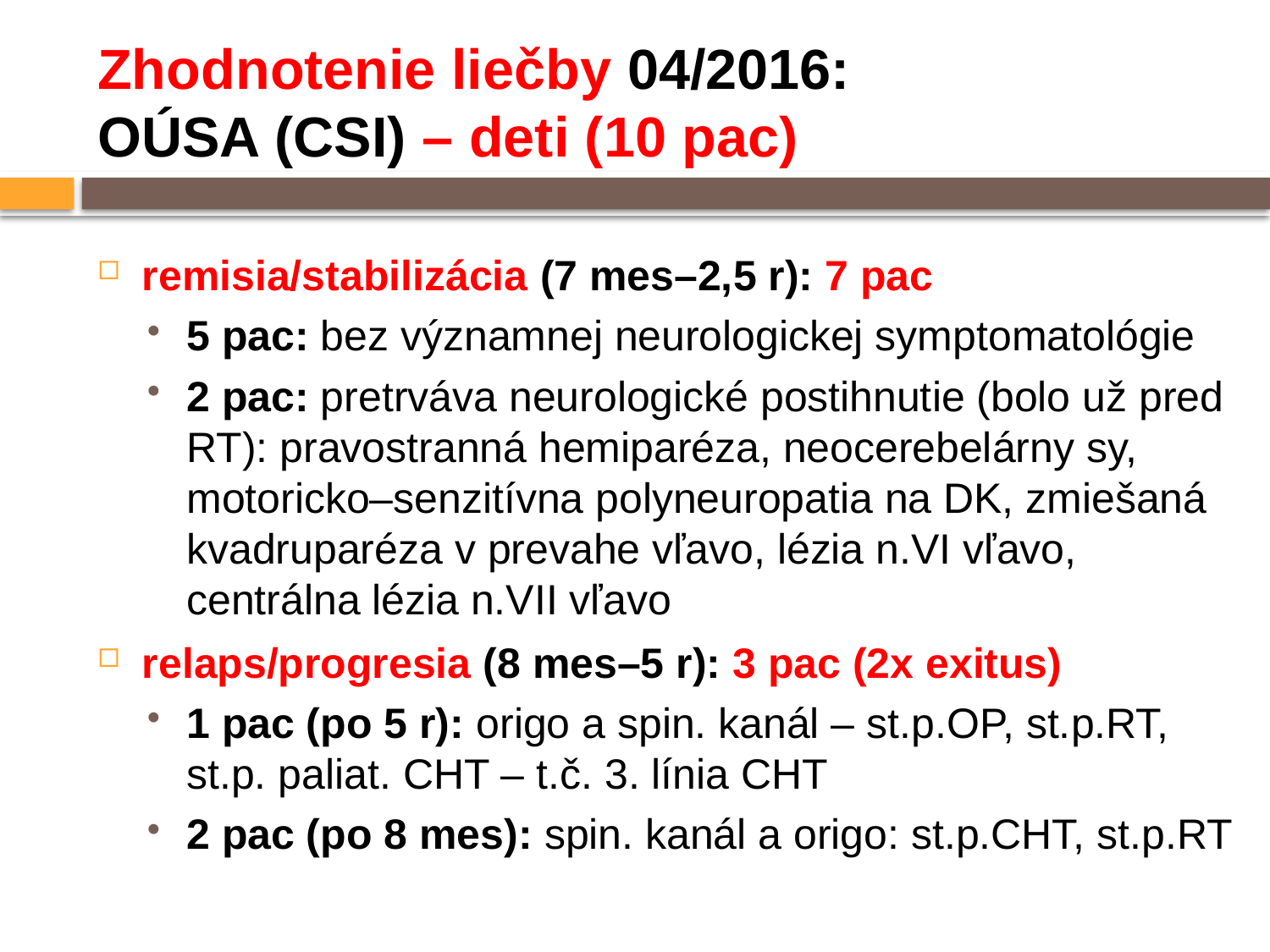

# Zhodnotenie liečby 04/2016: OÚSA (CSI) – deti (10 pac)
remisia/stabilizácia (7 mes–2,5 r): 7 pac
5 pac: bez významnej neurologickej symptomatológie
2 pac: pretrváva neurologické postihnutie (bolo už pred RT): pravostranná hemiparéza, neocerebelárny sy, motoricko–senzitívna polyneuropatia na DK, zmiešaná kvadruparéza v prevahe vľavo, lézia n.VI vľavo, centrálna lézia n.VII vľavo
relaps/progresia (8 mes–5 r): 3 pac (2x exitus)
1 pac (po 5 r): origo a spin. kanál – st.p.OP, st.p.RT, st.p. paliat. CHT – t.č. 3. línia CHT
2 pac (po 8 mes): spin. kanál a origo: st.p.CHT, st.p.RT